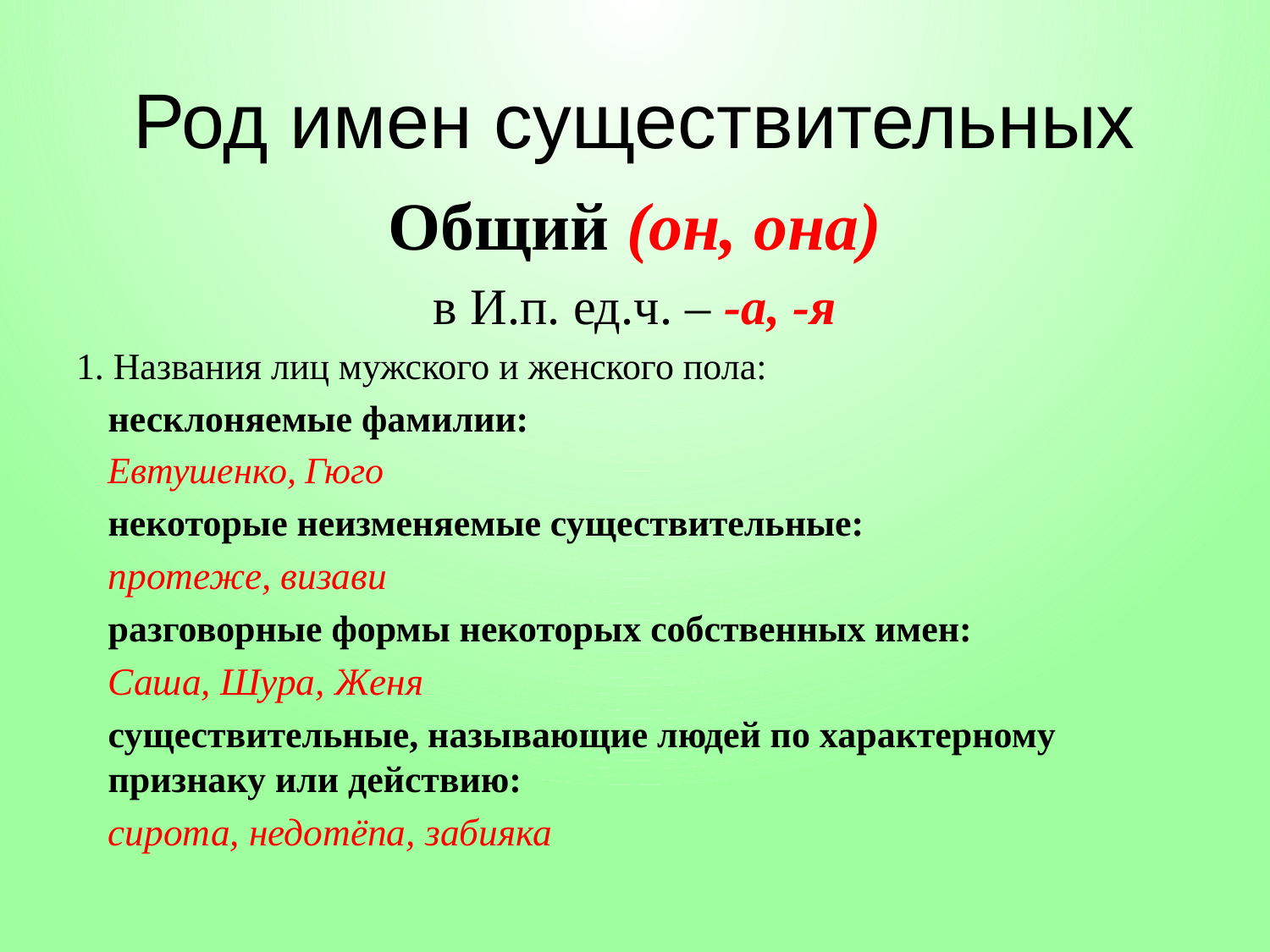

# Род имен существительных
Общий (он, она)
в И.п. ед.ч. – -а, -я
1. Названия лиц мужского и женского пола:
несклоняемые фамилии:
Евтушенко, Гюго
некоторые неизменяемые существительные:
протеже, визави
разговорные формы некоторых собственных имен:
Саша, Шура, Женя
существительные, называющие людей по характерному признаку или действию:
сирота, недотёпа, забияка